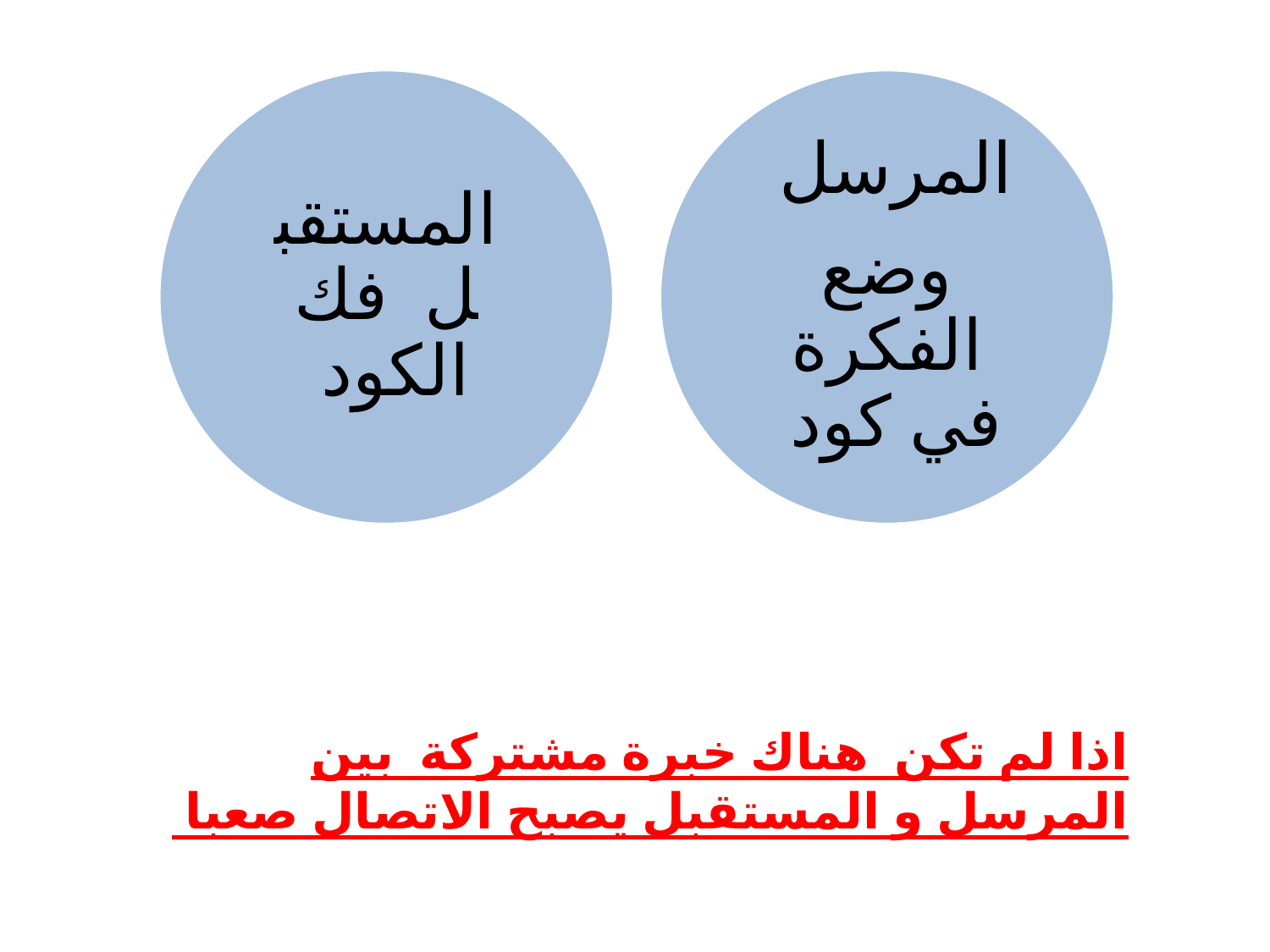

المستقبل  فك الكود
المرسل
وضع الفكرة في كود
اذا لم تكن  هناك خبرة مشتركة  بين المرسل و المستقبل يصبح الاتصال صعبا